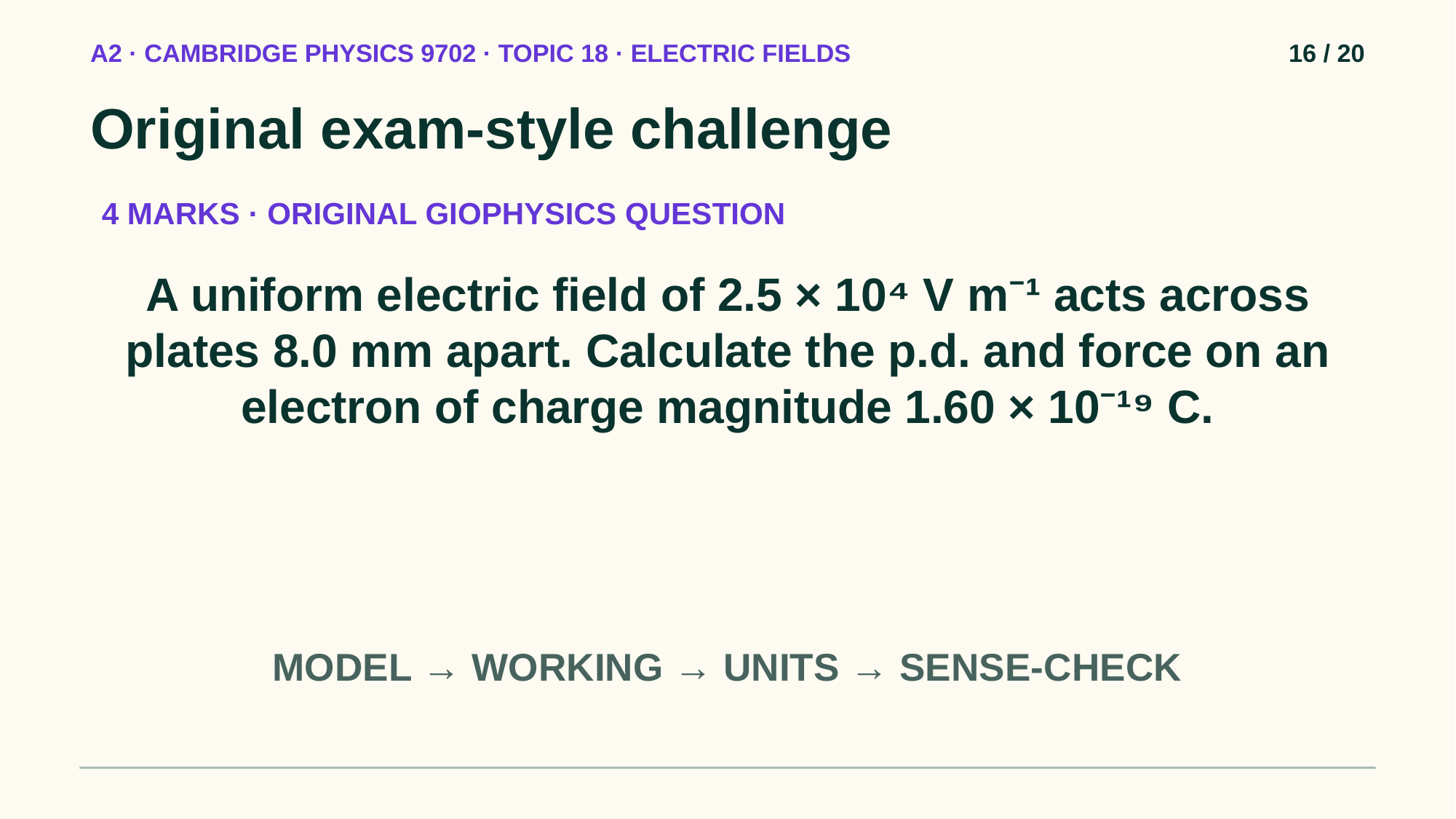

A2 · CAMBRIDGE PHYSICS 9702 · TOPIC 18 · ELECTRIC FIELDS
16 / 20
Original exam-style challenge
4 MARKS · ORIGINAL GIOPHYSICS QUESTION
A uniform electric field of 2.5 × 10⁴ V m⁻¹ acts across plates 8.0 mm apart. Calculate the p.d. and force on an electron of charge magnitude 1.60 × 10⁻¹⁹ C.
MODEL → WORKING → UNITS → SENSE-CHECK